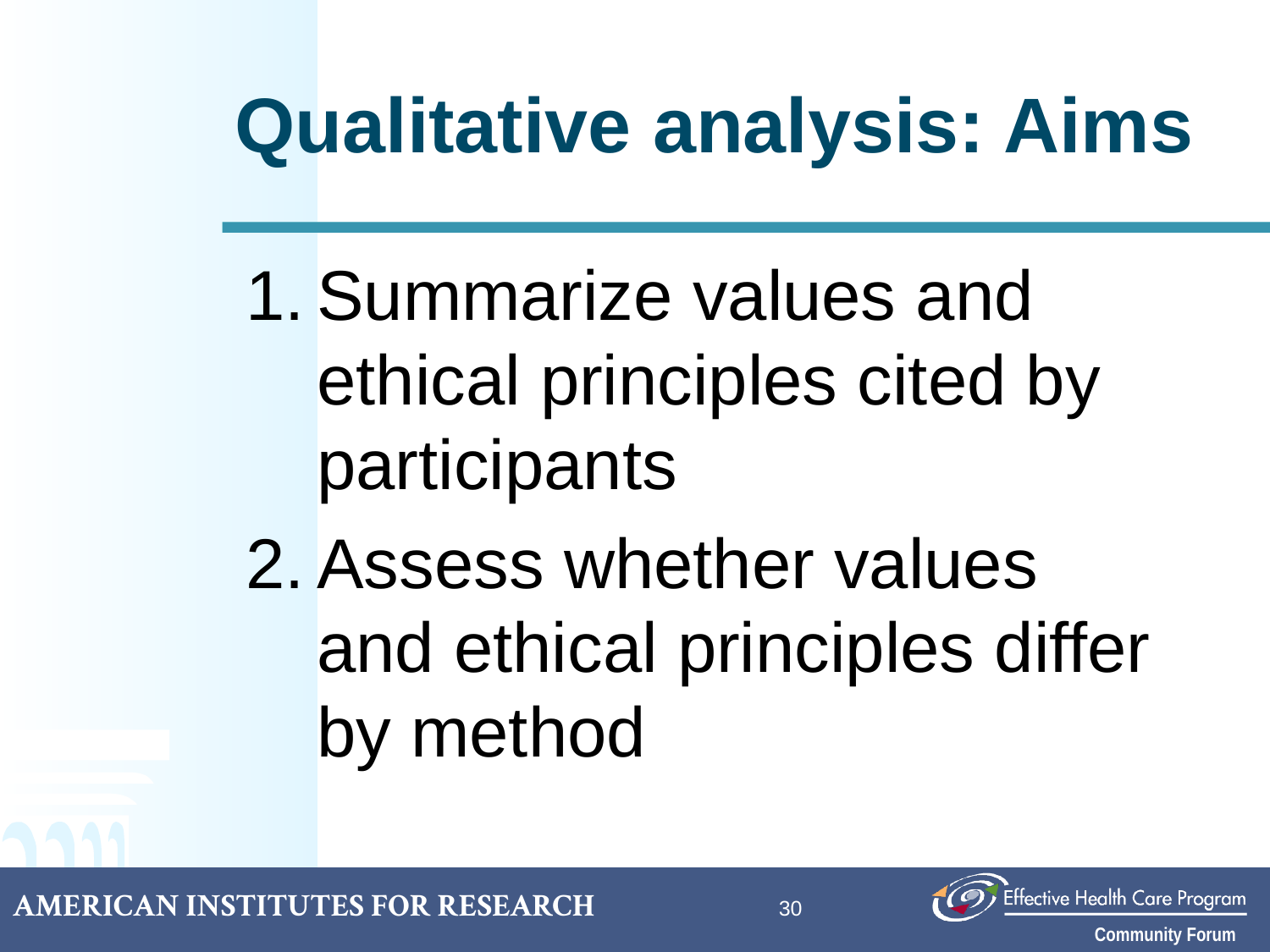

# Qualitative analysis: Aims
Summarize values and ethical principles cited by participants
Assess whether values and ethical principles differ by method